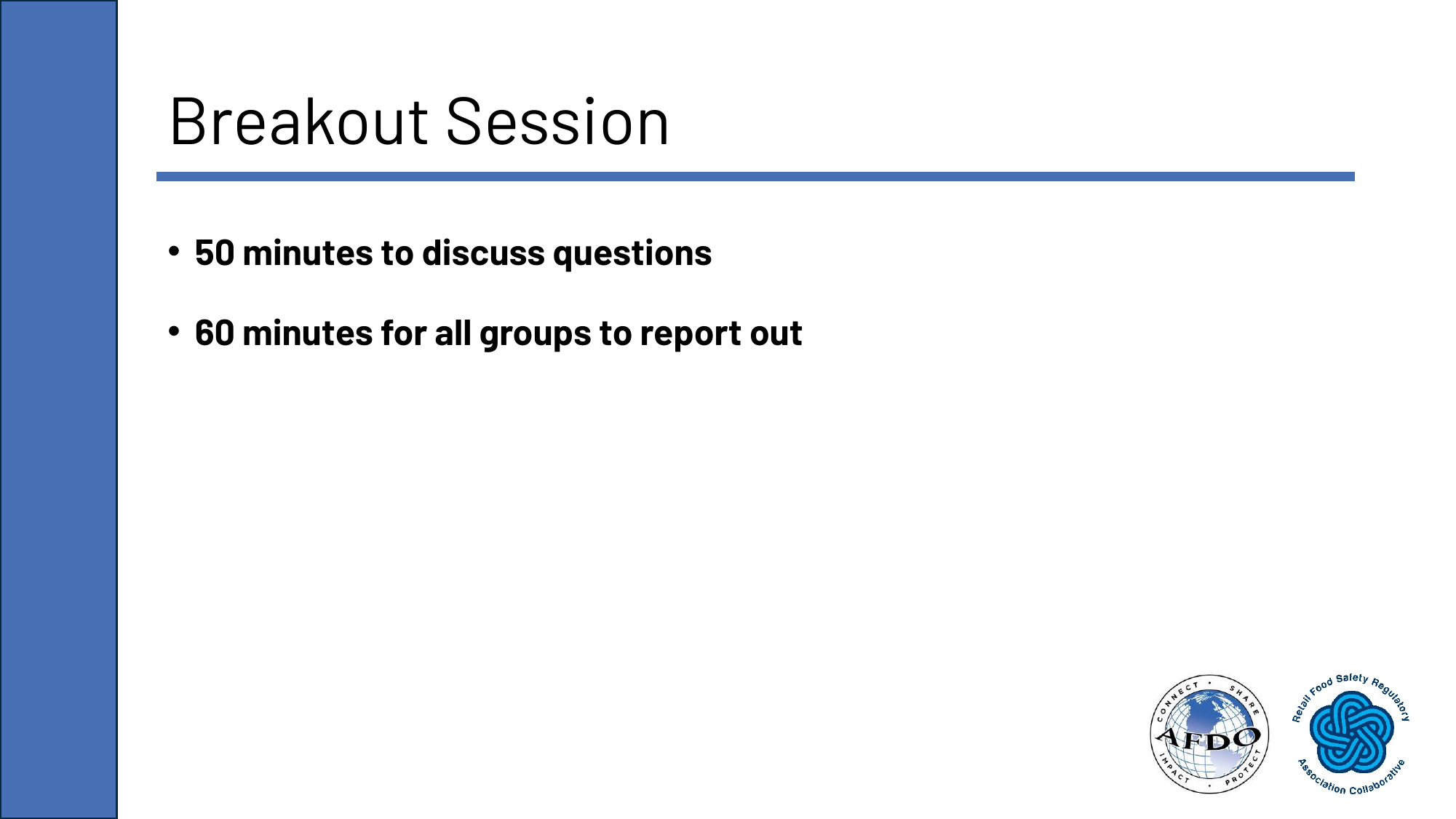

# Breakout Session
50 minutes to discuss questions
60 minutes for all groups to report out